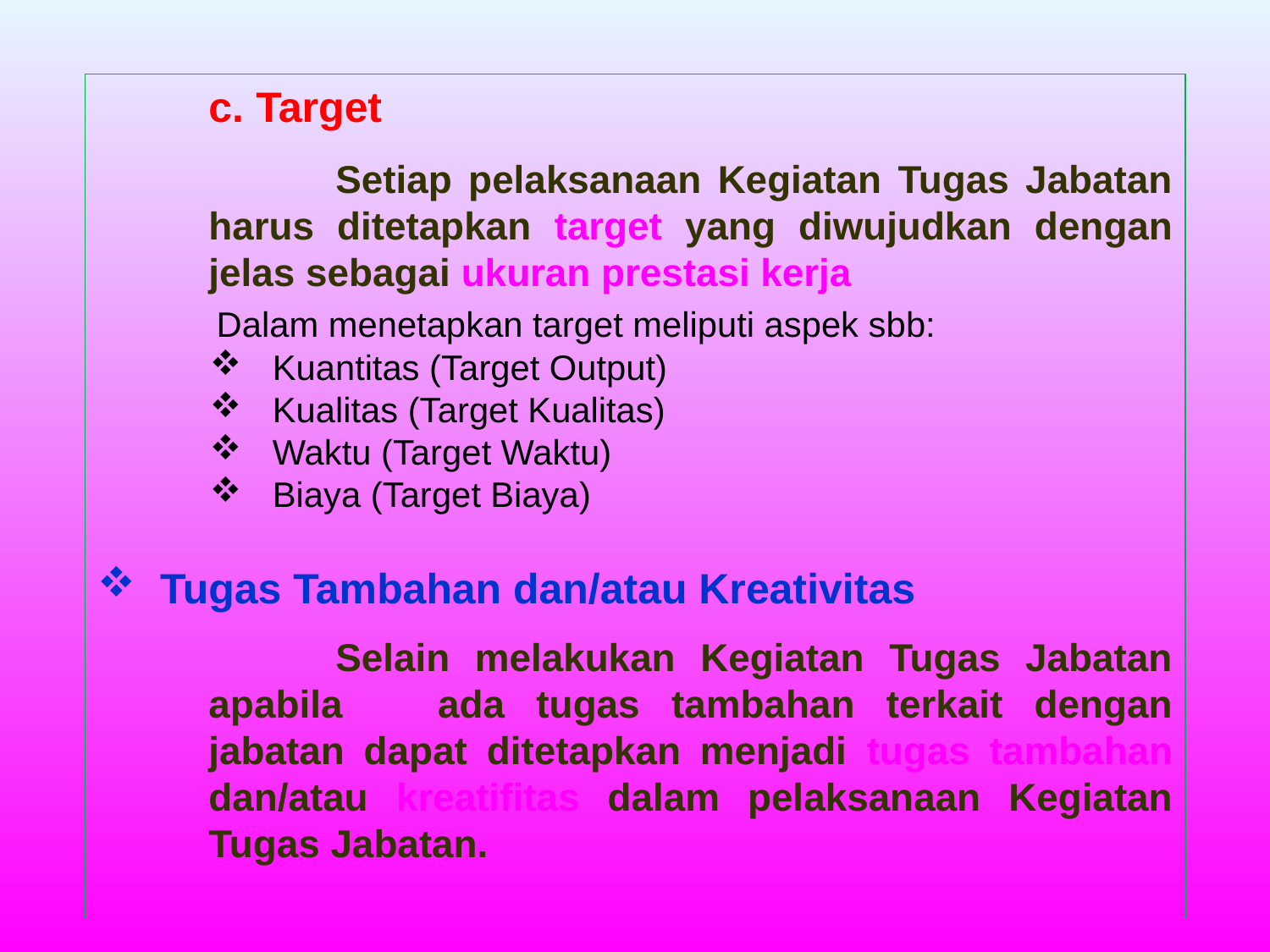

c. Target

		Setiap pelaksanaan Kegiatan Tugas Jabatan harus ditetapkan target yang diwujudkan dengan jelas sebagai ukuran prestasi kerja
	    Dalam menetapkan target meliputi aspek sbb:
Kuantitas (Target Output)
Kualitas (Target Kualitas)
Waktu (Target Waktu)
Biaya (Target Biaya)

Tugas Tambahan dan/atau Kreativitas

		Selain melakukan Kegiatan Tugas Jabatan apabila   ada tugas tambahan terkait dengan jabatan dapat ditetapkan menjadi tugas tambahan dan/atau kreatifitas dalam pelaksanaan Kegiatan Tugas Jabatan.